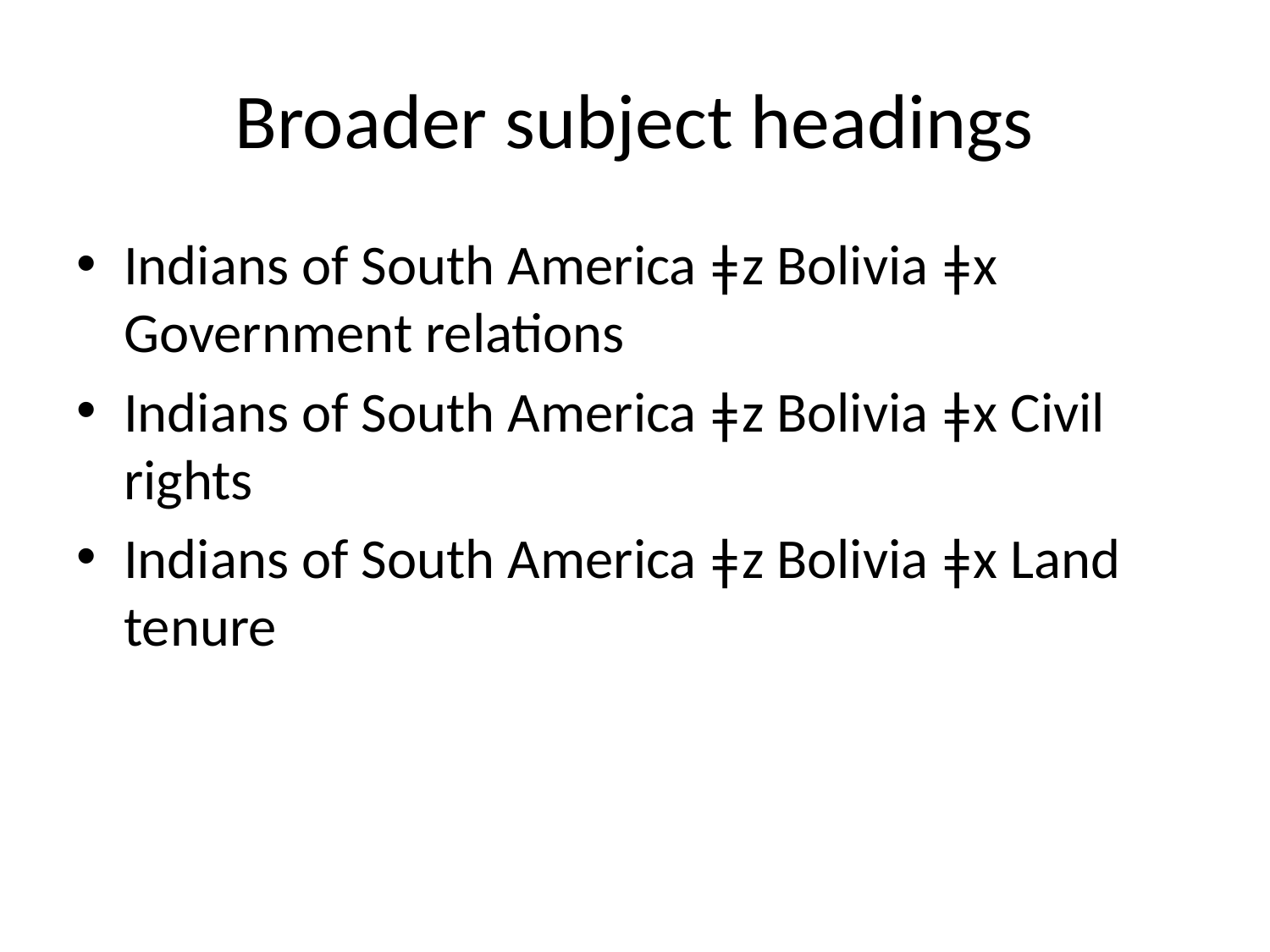

# Broader subject headings
Indians of South America ǂz Bolivia ǂx Government relations
Indians of South America ǂz Bolivia ǂx Civil rights
Indians of South America ǂz Bolivia ǂx Land tenure